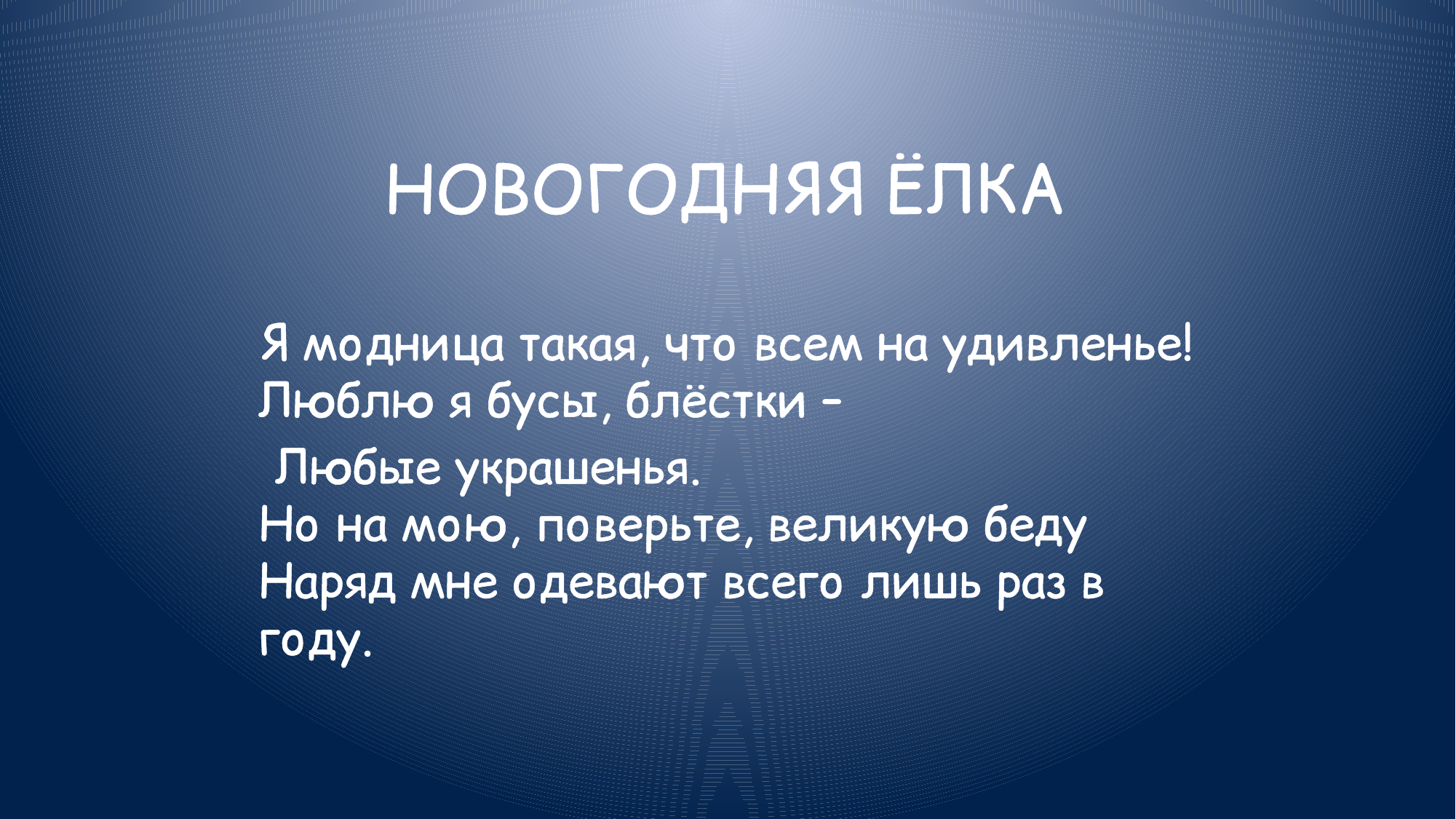

НОВОГОДНЯЯ ЁЛКА
  Я модница такая, что всем на удивленье!
Люблю я бусы, блёстки –
    Любые украшенья.
Но на мою, поверьте, великую беду
Наряд мне одевают всего лишь раз в году.